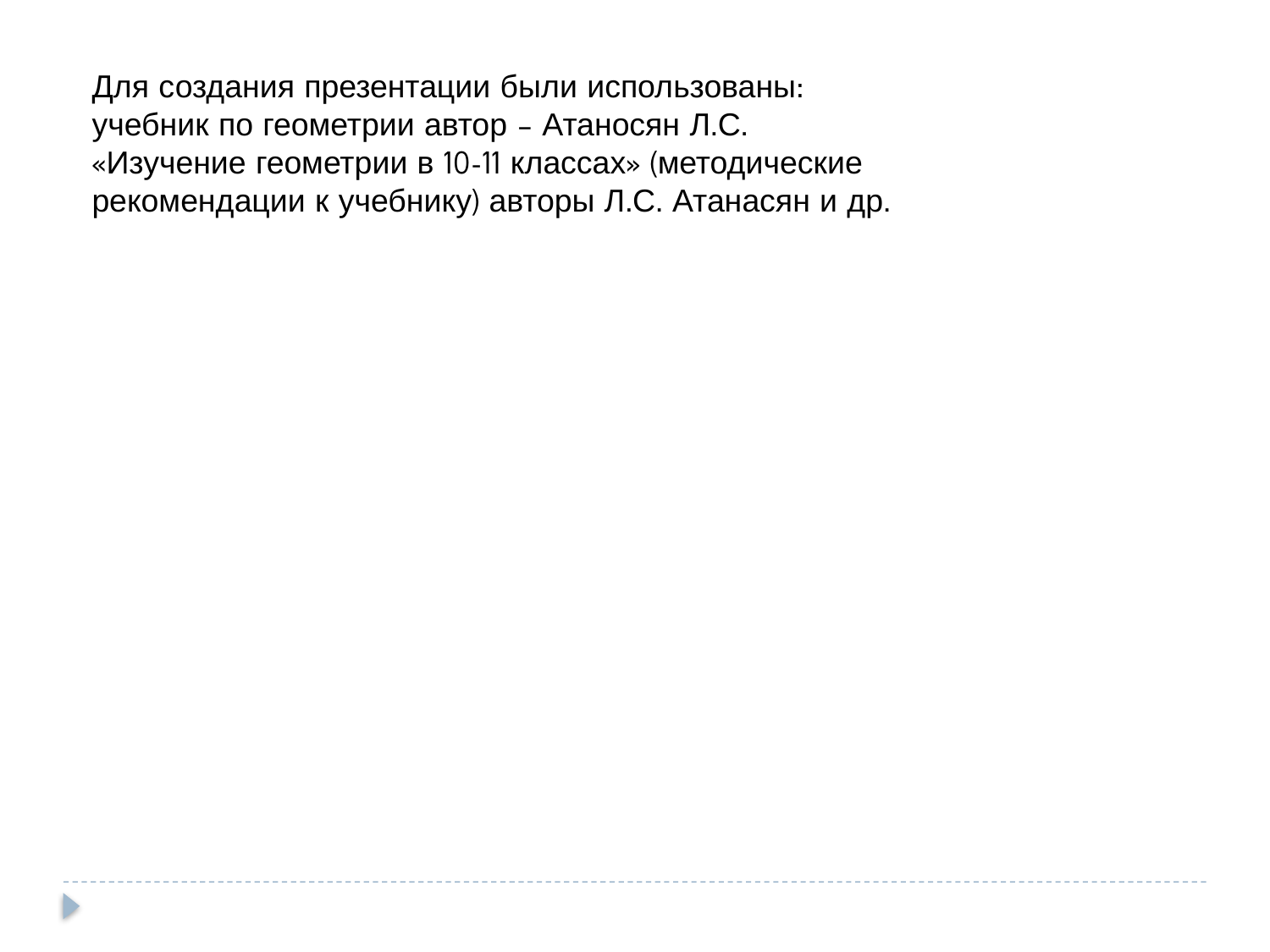

Для создания презентации были использованы: учебник по геометрии автор – Атаносян Л.С.
«Изучение геометрии в 10-11 классах» (методические рекомендации к учебнику) авторы Л.С. Атанасян и др.